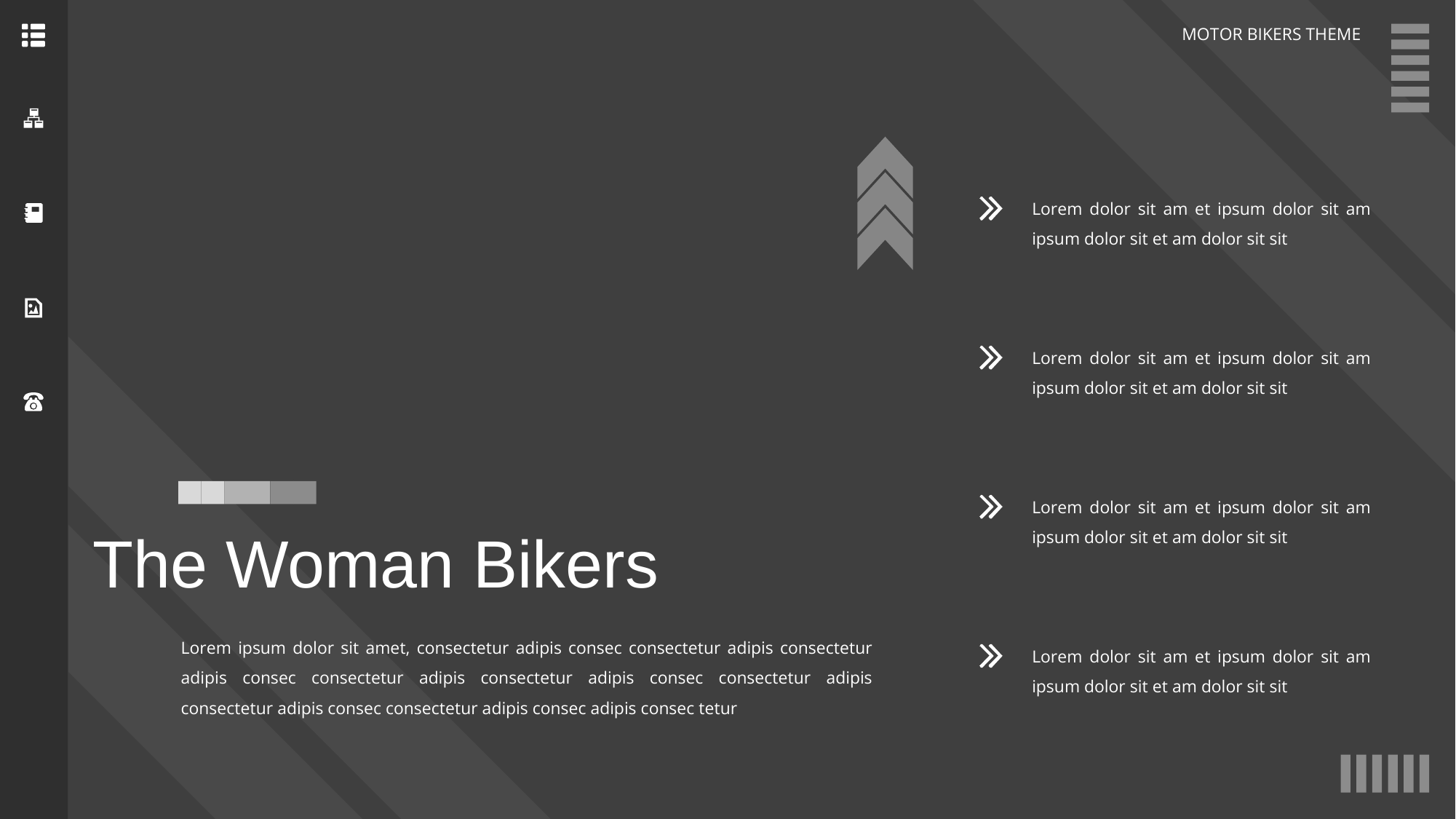

MOTOR BIKERS THEME

Lorem dolor sit am et ipsum dolor sit am ipsum dolor sit et am dolor sit sit

Lorem dolor sit am et ipsum dolor sit am ipsum dolor sit et am dolor sit sit

Lorem dolor sit am et ipsum dolor sit am ipsum dolor sit et am dolor sit sit

The Woman Bikers
Lorem ipsum dolor sit amet, consectetur adipis consec consectetur adipis consectetur adipis consec consectetur adipis consectetur adipis consec consectetur adipis consectetur adipis consec consectetur adipis consec adipis consec tetur
Lorem dolor sit am et ipsum dolor sit am ipsum dolor sit et am dolor sit sit